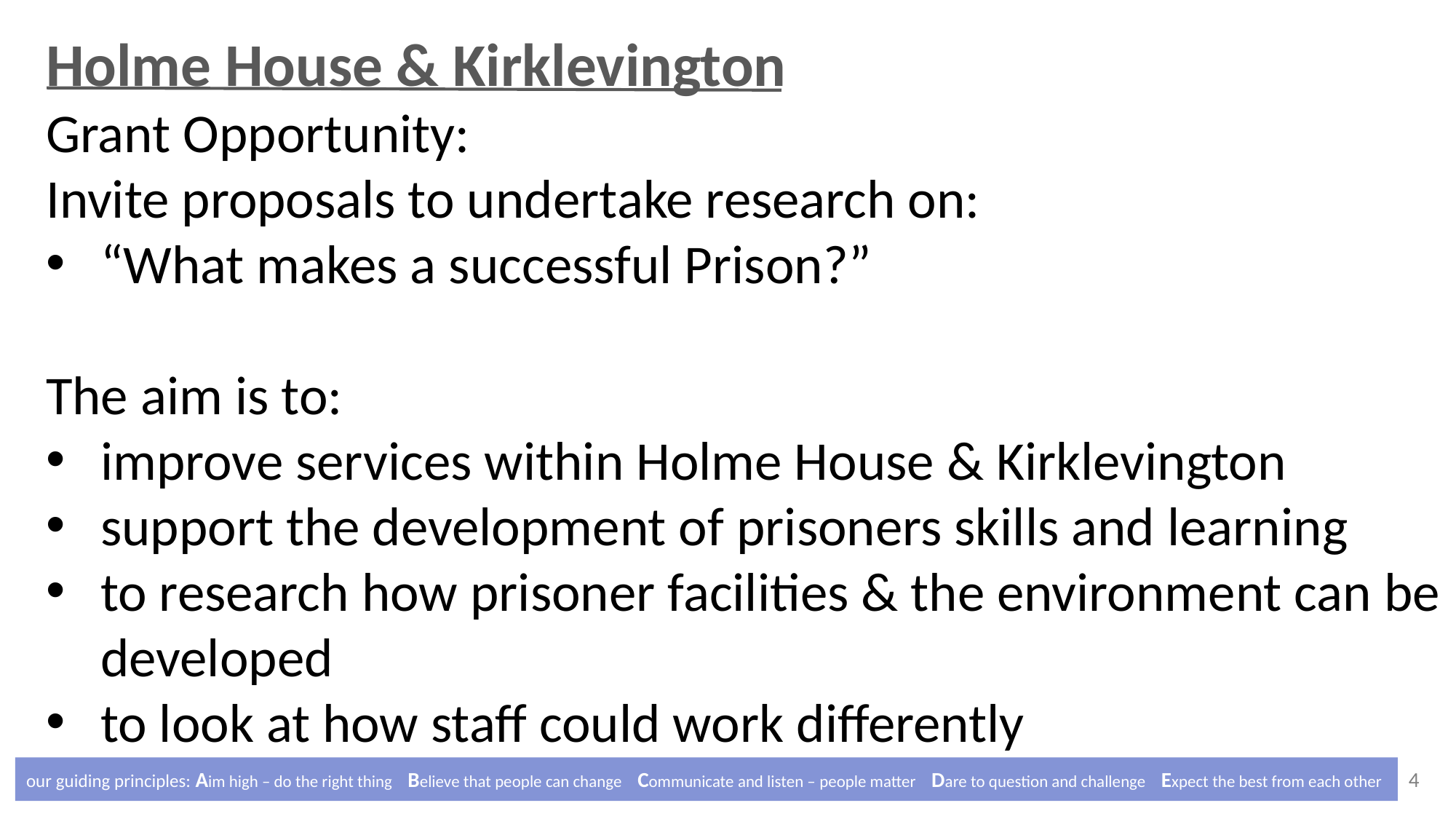

Holme House & Kirklevington
Grant Opportunity:
Invite proposals to undertake research on:
“What makes a successful Prison?”

The aim is to:
improve services within Holme House & Kirklevington
support the development of prisoners skills and learning
to research how prisoner facilities & the environment can be developed
to look at how staff could work differently

our guiding principles: Aim high – do the right thing    Believe that people can change    Communicate and listen – people matter    Dare to question and challenge    Expect the best from each other
4